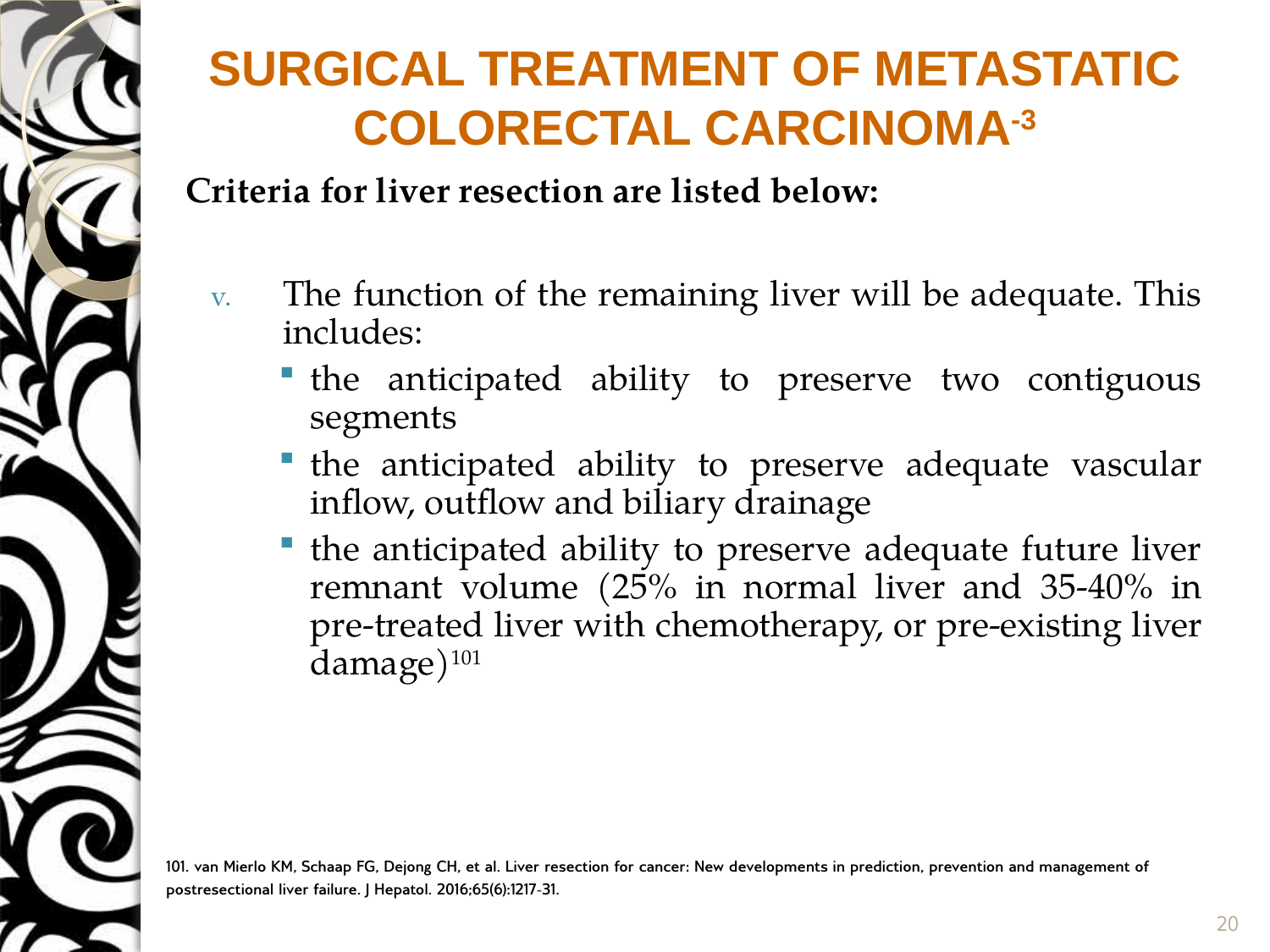

SURGICAL TREATMENT OF METASTATIC COLORECTAL CARCINOMA-3
Criteria for liver resection are listed below:

The function of the remaining liver will be adequate. This includes:
the anticipated ability to preserve two contiguous segments
the anticipated ability to preserve adequate vascular inflow, outflow and biliary drainage
the anticipated ability to preserve adequate future liver remnant volume (25% in normal liver and 35-40% in pre-treated liver with chemotherapy, or pre-existing liver damage)101
101. van Mierlo KM, Schaap FG, Dejong CH, et al. Liver resection for cancer: New developments in prediction, prevention and management of postresectional liver failure. J Hepatol. 2016;65(6):1217-31.
20